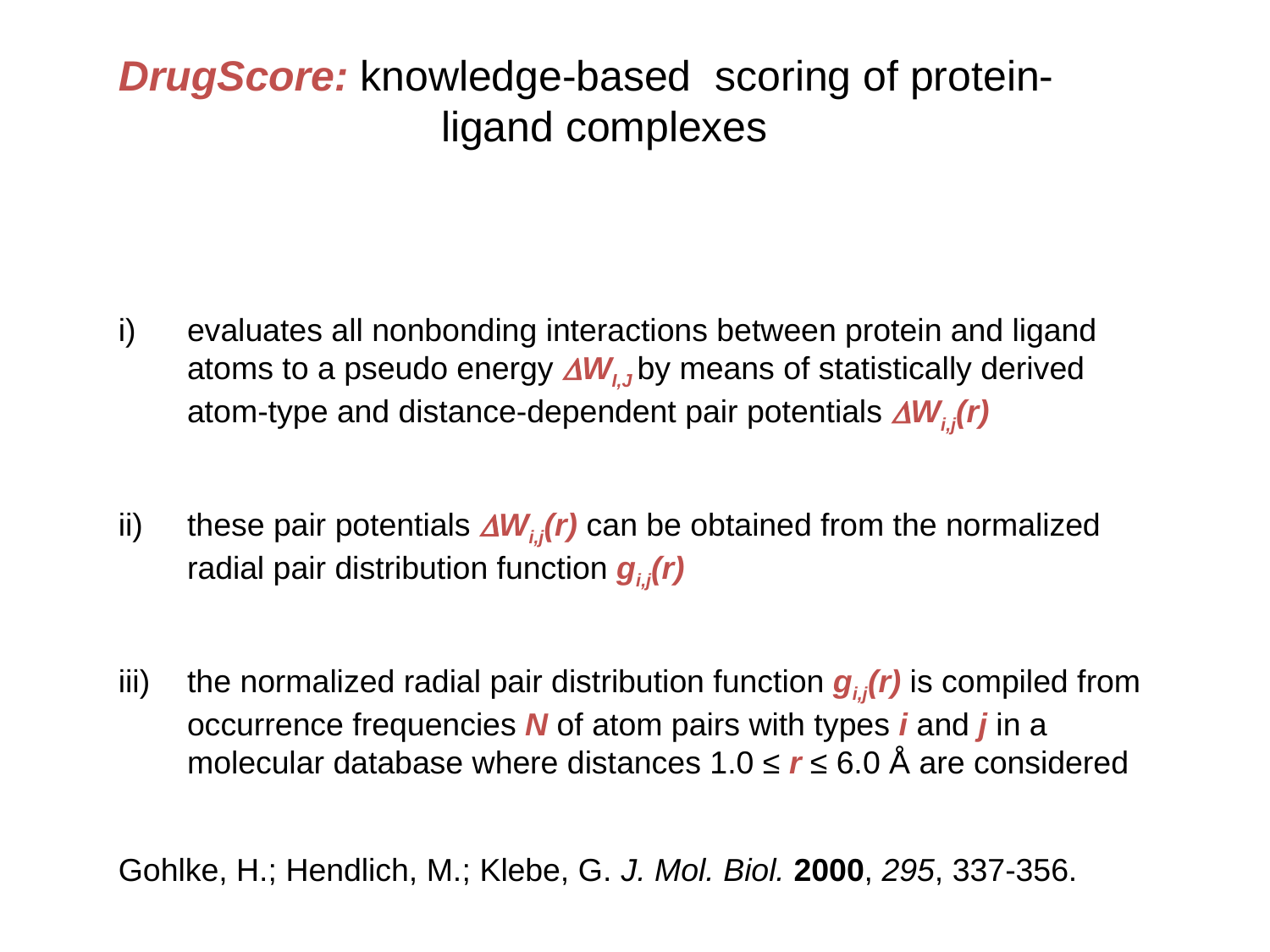

DrugScore: knowledge-based  scoring of protein-			ligand complexes

evaluates all nonbonding interactions between protein and ligand atoms to a pseudo energy ΔWI,J by means of statistically derived atom-type and distance-dependent pair potentials ΔWi,j(r)

these pair potentials ΔWi,j(r) can be obtained from the normalized radial pair distribution function gi,j(r)

the normalized radial pair distribution function gi,j(r) is compiled from occurrence frequencies N of atom pairs with types i and j in a molecular database where distances 1.0 ≤ r ≤ 6.0 Å are considered

Gohlke, H.; Hendlich, M.; Klebe, G. J. Mol. Biol. 2000, 295, 337-356.